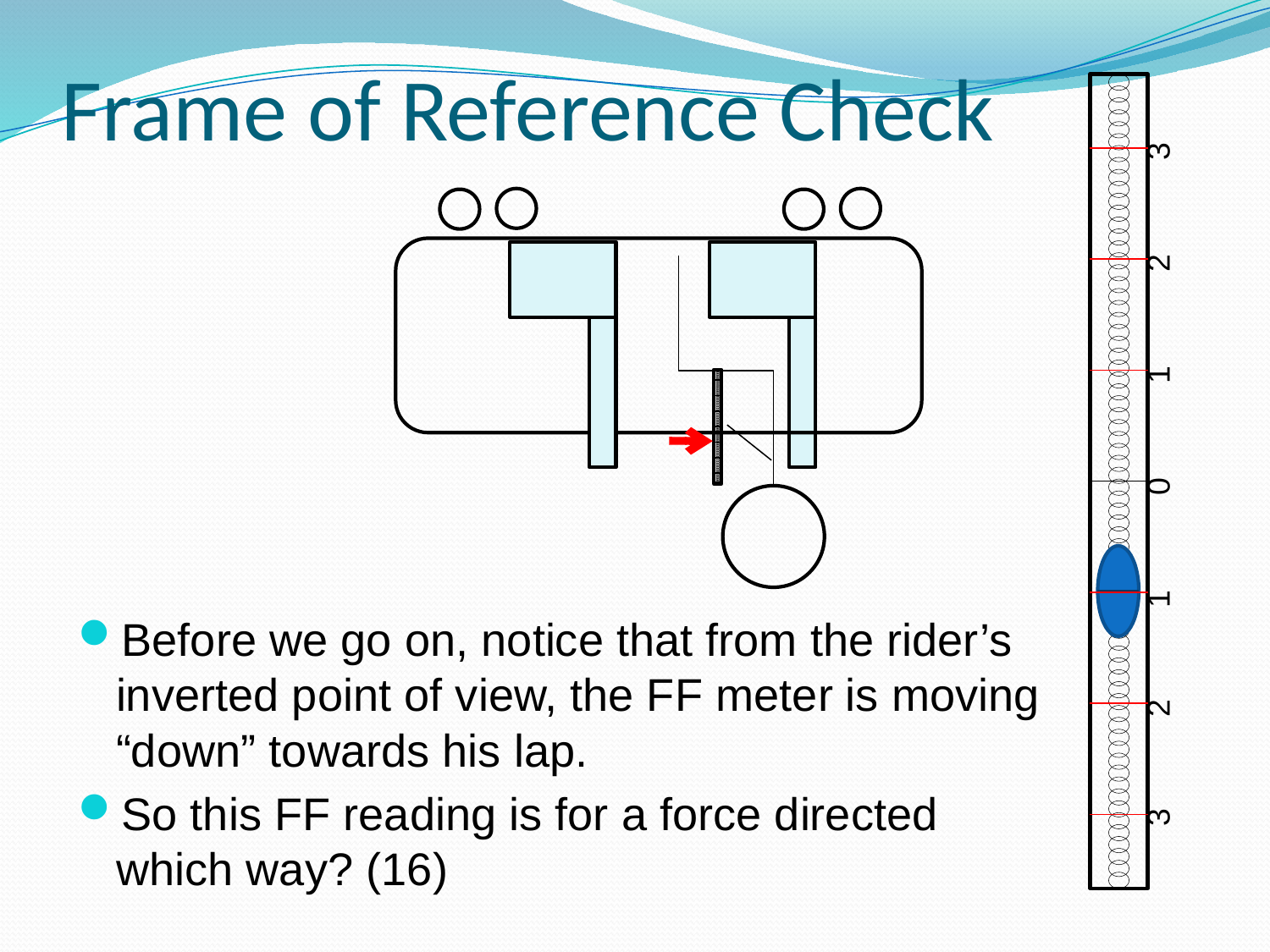

# Frame of Reference Check

3
2
1
0
1
2
3

Before we go on, notice that from the rider’s inverted point of view, the FF meter is moving “down” towards his lap.
So this FF reading is for a force directed which way? (16)